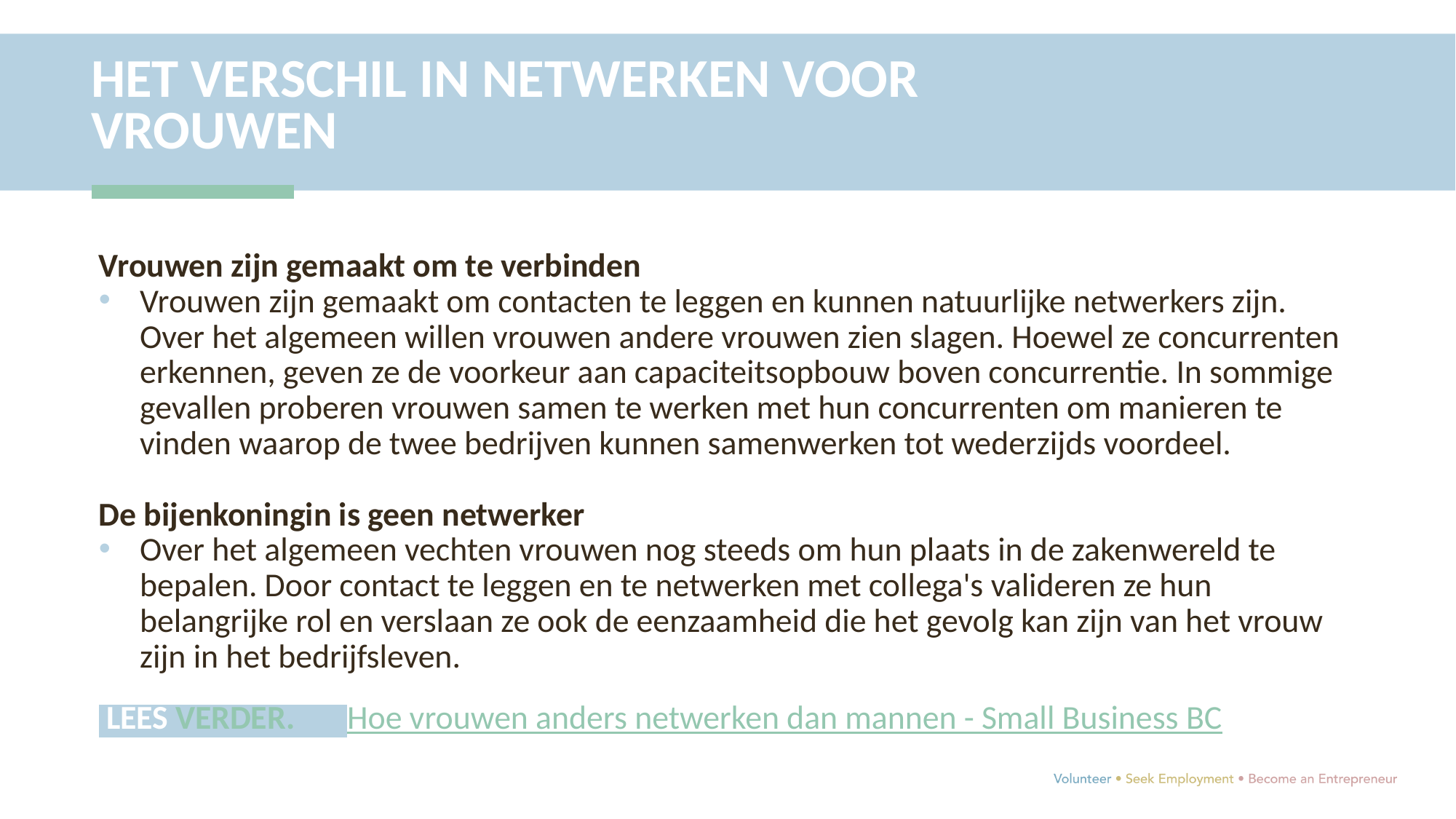

HET VERSCHIL IN NETWERKEN VOOR VROUWEN

Vrouwen zijn gemaakt om te verbinden
Vrouwen zijn gemaakt om contacten te leggen en kunnen natuurlijke netwerkers zijn. Over het algemeen willen vrouwen andere vrouwen zien slagen. Hoewel ze concurrenten erkennen, geven ze de voorkeur aan capaciteitsopbouw boven concurrentie. In sommige gevallen proberen vrouwen samen te werken met hun concurrenten om manieren te vinden waarop de twee bedrijven kunnen samenwerken tot wederzijds voordeel.

De bijenkoningin is geen netwerker
Over het algemeen vechten vrouwen nog steeds om hun plaats in de zakenwereld te bepalen. Door contact te leggen en te netwerken met collega's valideren ze hun belangrijke rol en verslaan ze ook de eenzaamheid die het gevolg kan zijn van het vrouw zijn in het bedrijfsleven.

 LEES VERDER.       Hoe vrouwen anders netwerken dan mannen - Small Business BC